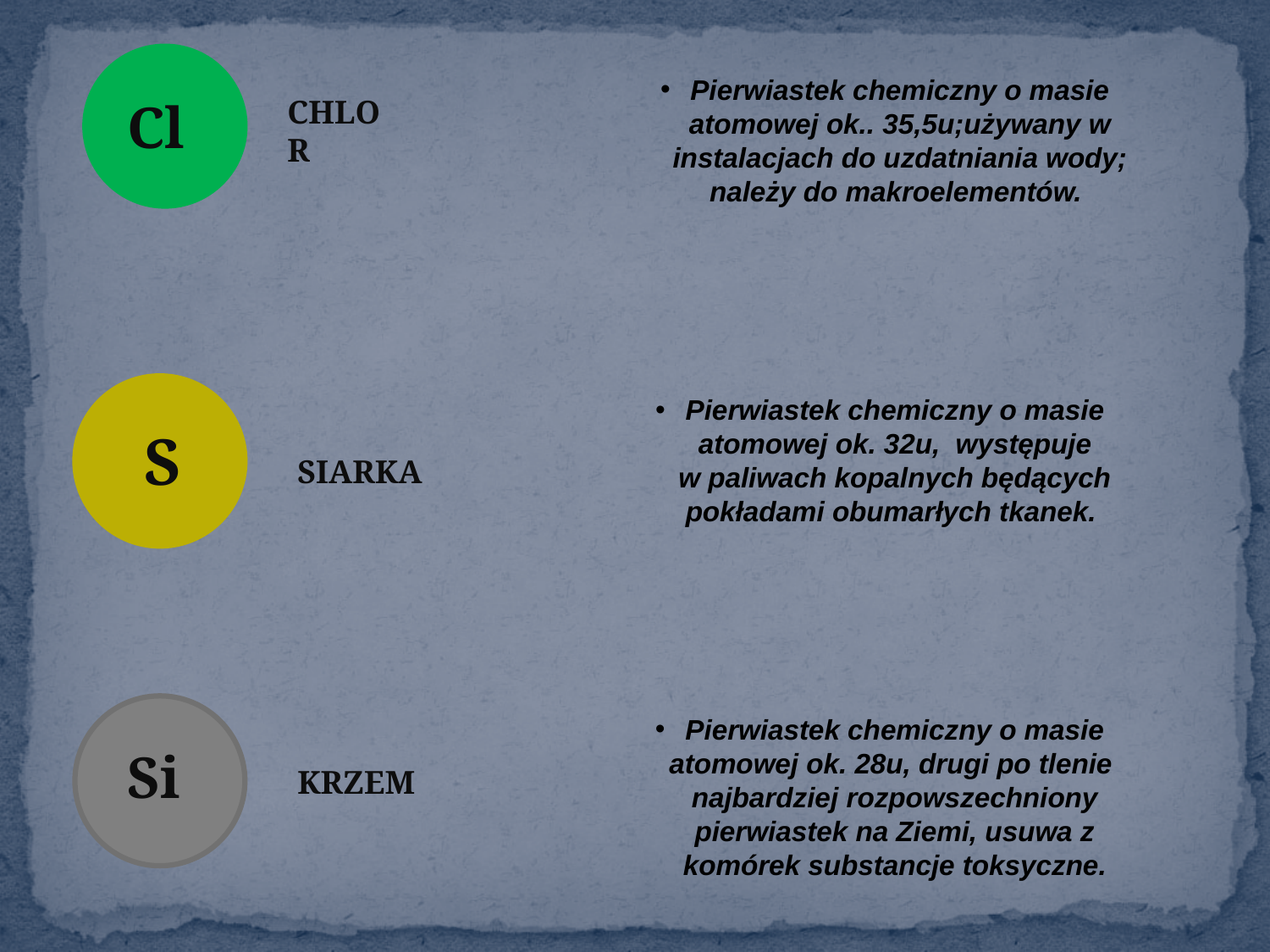

Cl
Pierwiastek chemiczny o masie atomowej ok.. 35,5u;używany w instalacjach do uzdatniania wody; należy do makroelementów.
CHLOR

 S
Pierwiastek chemiczny o masie atomowej ok. 32u,  występuje w paliwach kopalnych będących pokładami obumarłych tkanek.
SIARKA

Pierwiastek chemiczny o masie atomowej ok. 28u, drugi po tlenie  najbardziej rozpowszechniony pierwiastek na Ziemi, usuwa z komórek substancje toksyczne.
Si
KRZEM